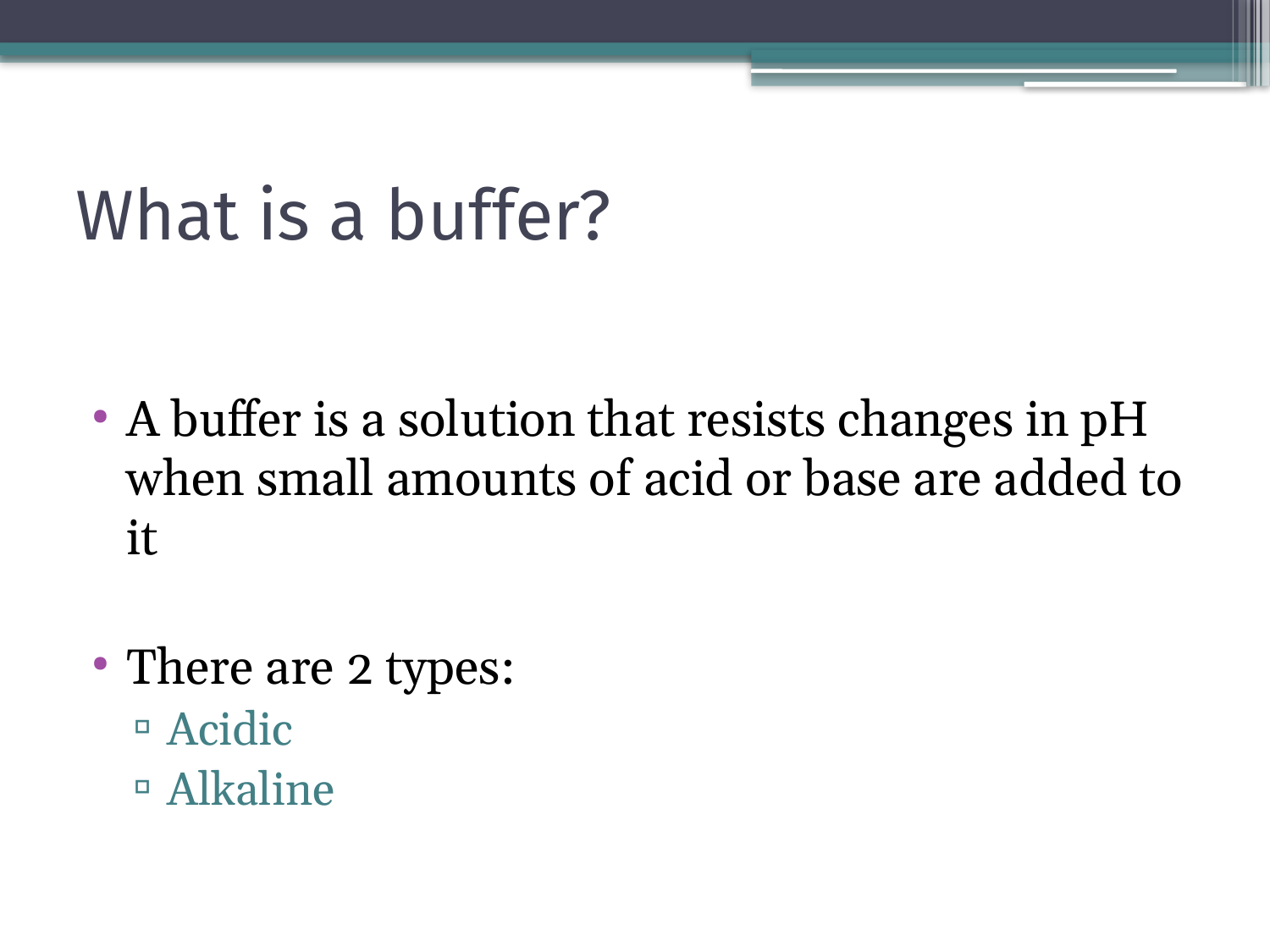

# What is a buffer?
A buffer is a solution that resists changes in pH when small amounts of acid or base are added to it

There are 2 types:
Acidic
Alkaline